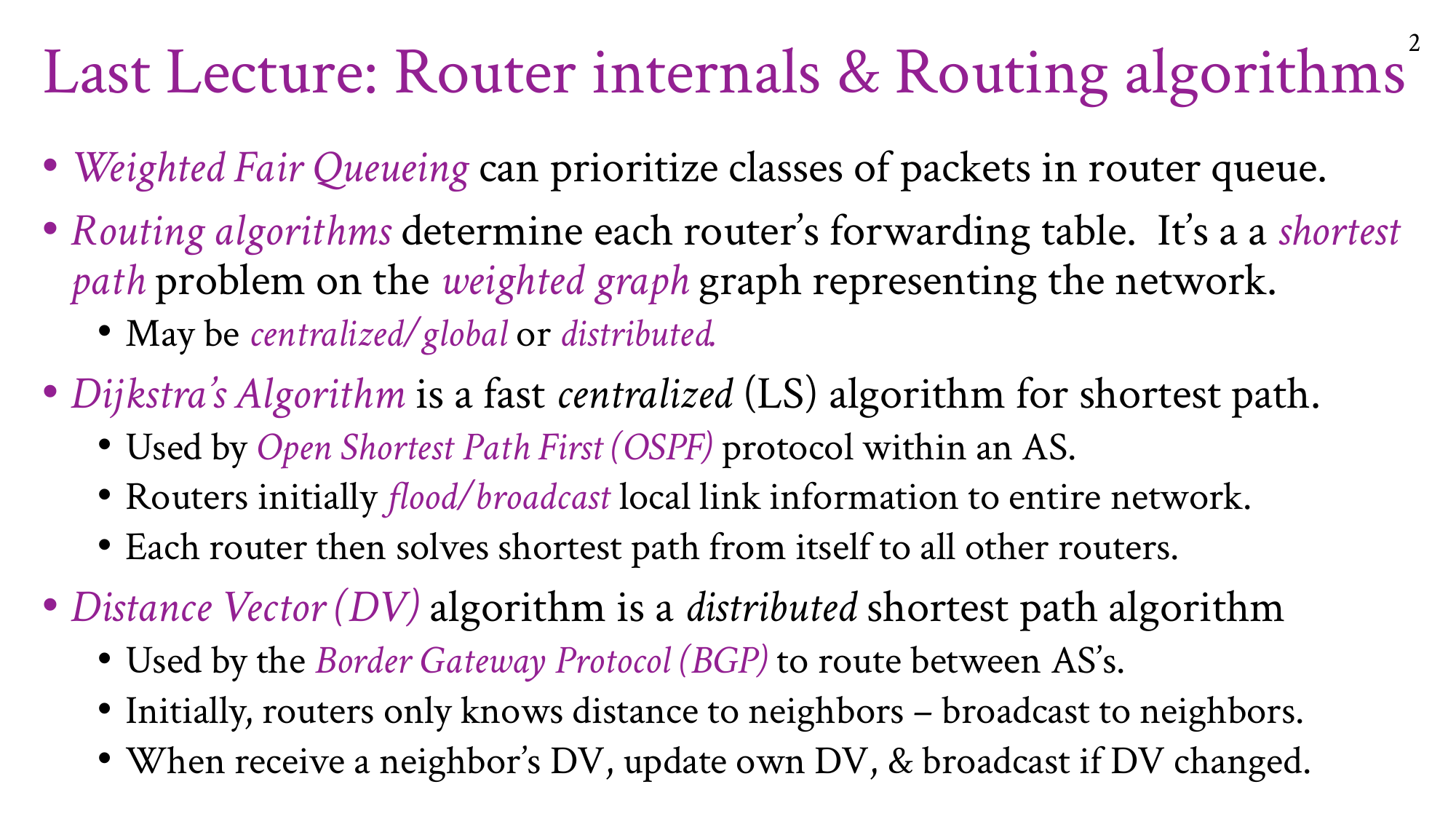

# Last Lecture: Router internals & Routing algorithms
Weighted Fair Queueing can prioritize classes of packets in router queue.
Routing algorithms determine each router’s forwarding table.  It’s a a shortest path problem on the weighted graph graph representing the network.
May be centralized/global or distributed.
Dijkstra’s Algorithm is a fast centralized (LS) algorithm for shortest path.
Used by Open Shortest Path First (OSPF) protocol within an AS.
Routers initially flood/broadcast local link information to entire network.
Each router then solves shortest path from itself to all other routers.
Distance Vector (DV) algorithm is a distributed shortest path algorithm
Used by the Border Gateway Protocol (BGP) to route between AS’s.
Initially, routers only knows distance to neighbors – broadcast to neighbors.
When receive a neighbor’s DV, update own DV, & broadcast if DV changed.